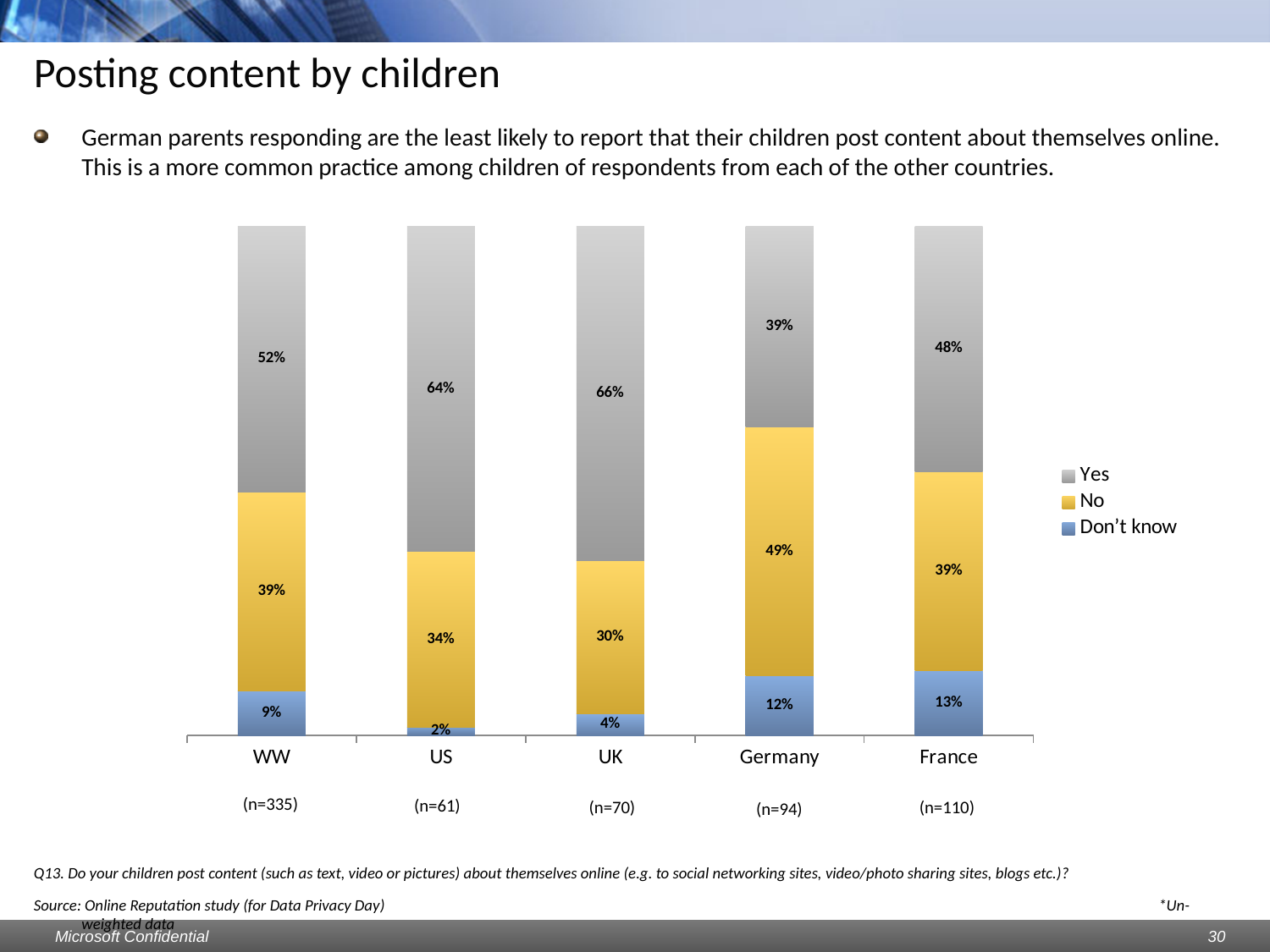

# Posting content by children
German parents responding are the least likely to report that their children post content about themselves online. This is a more common practice among children of respondents from each of the other countries.

### Chart

| Category | Don’t know   | No           | Yes          |
|---|---|---|---|
| WW | 0.08656716417910457 | 0.39104477611940647 | 0.5223880597014925 |
| US | 0.01639344262295082 | 0.3442622950819673 | 0.6393442622950889 |
| UK | 0.04285714285714291 | 0.3000000000000003 | 0.657142857142861 |
| Germany | 0.11702127659574468 | 0.4893617021276627 | 0.3936170212765958 |
| France | 0.12727272727272718 | 0.39090909090909376 | 0.48181818181818403 |
(n=335)
(n=61)
(n=70)
(n=110)
(n=94)
Q13. Do your children post content (such as text, video or pictures) about themselves online (e.g. to social networking sites, video/photo sharing sites, blogs etc.)?
Source: Online Reputation study (for Data Privacy Day) 						                 *Un-weighted data